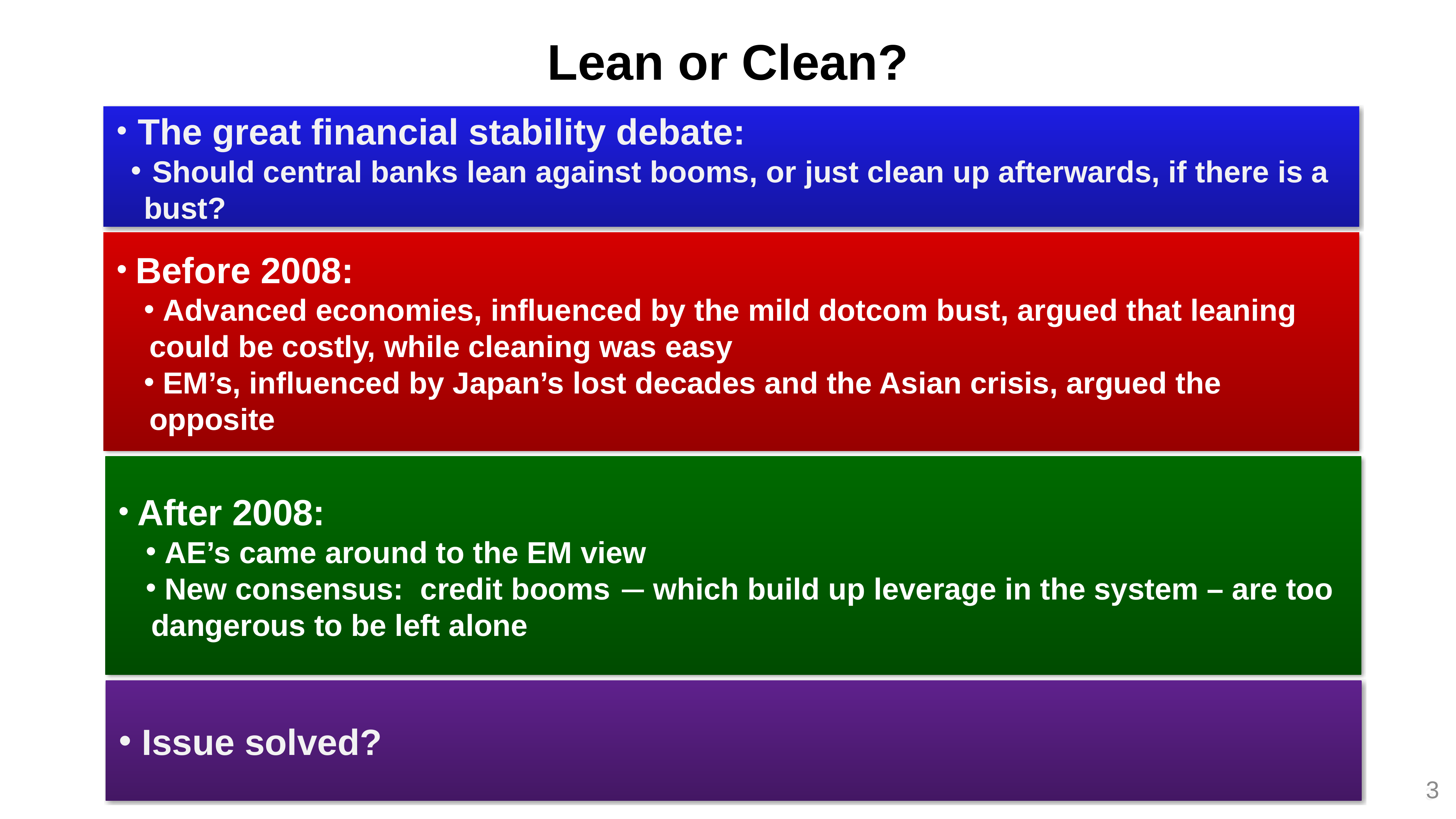

Lean or Clean?
 The great financial stability debate:
 Should central banks lean against booms, or just clean up afterwards, if there is a bust?
 Before 2008:
 Advanced economies, influenced by the mild dotcom bust, argued that leaning could be costly, while cleaning was easy
 EM’s, influenced by Japan’s lost decades and the Asian crisis, argued the opposite
 After 2008:
 AE’s came around to the EM view
 New consensus:  credit booms — which build up leverage in the system – are too dangerous to be left alone
 Issue solved?
3
3